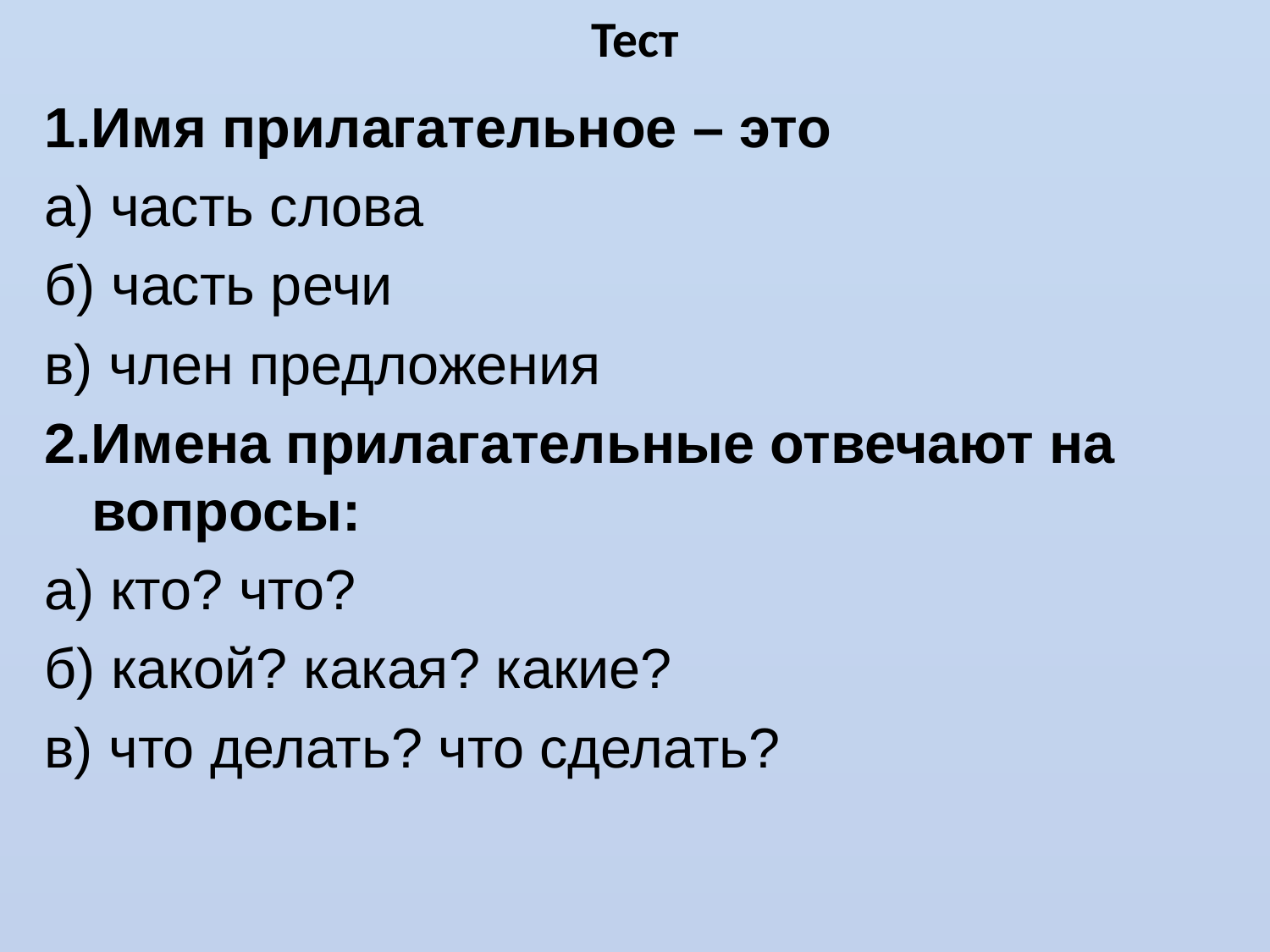

# Тест
1.Имя прилагательное – это
а) часть слова
б) часть речи
в) член предложения
2.Имена прилагательные отвечают на вопросы:
а) кто? что?
б) какой? какая? какие?
в) что делать? что сделать?